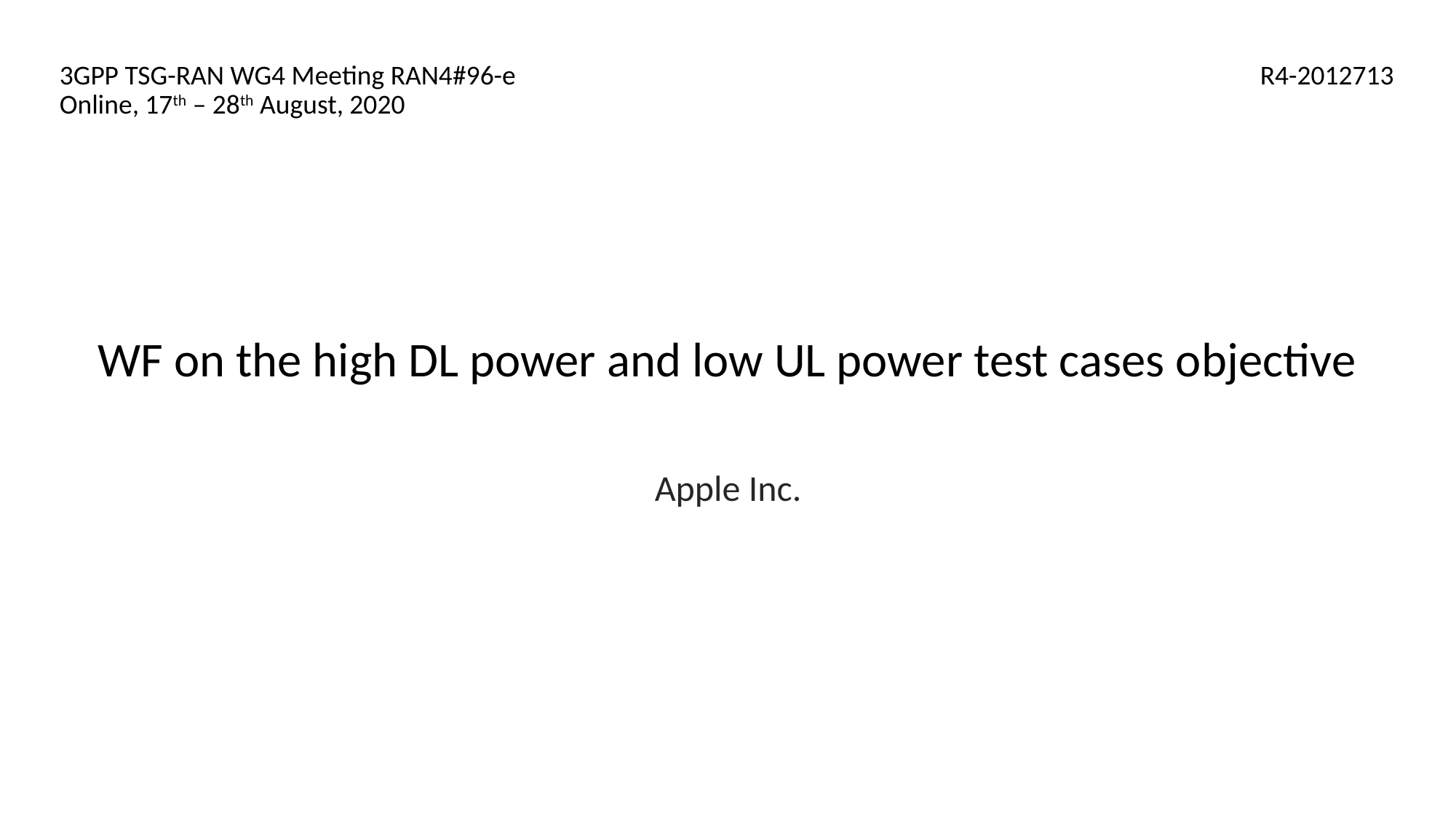

3GPP TSG-RAN WG4 Meeting RAN4#96-e							R4-2012713
Online, 17th – 28th August, 2020
WF on the high DL power and low UL power test cases objective
Apple Inc.